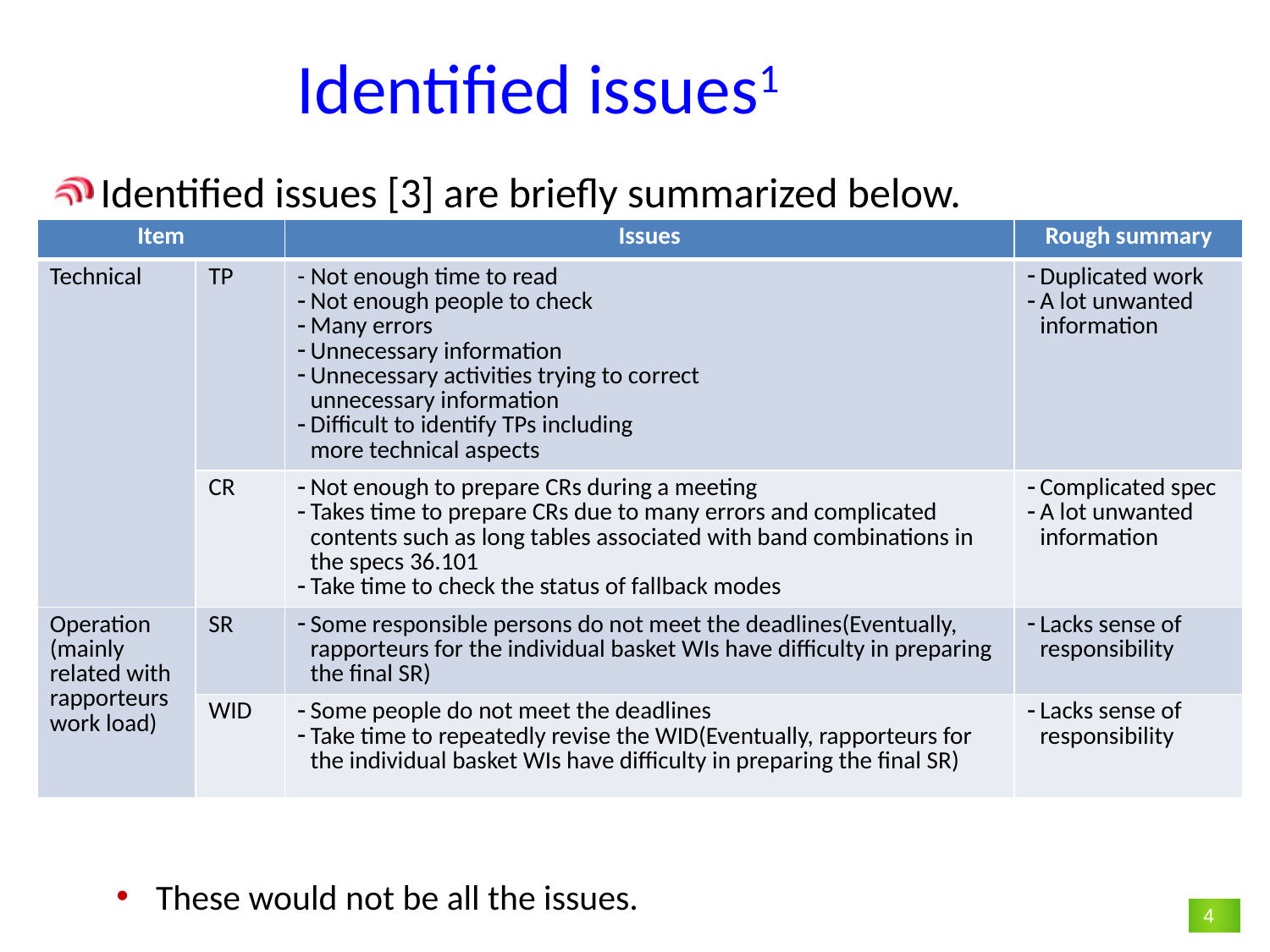

# Identified issues1
Identified issues [3] are briefly summarized below.

These would not be all the issues.

| Item |  | Issues | Rough summary |
| --- | --- | --- | --- |
| Technical | TP | - Not enough time to read Not enough people to check Many errors Unnecessary information Unnecessary activities trying to correct unnecessary information Difficult to identify TPs including more technical aspects | Duplicated work A lot unwanted information |
|  | CR | Not enough to prepare CRs during a meeting Takes time to prepare CRs due to many errors and complicated contents such as long tables associated with band combinations in the specs 36.101 Take time to check the status of fallback modes | Complicated spec A lot unwanted information |
| Operation (mainly related with rapporteurs work load) | SR | Some responsible persons do not meet the deadlines(Eventually, rapporteurs for the individual basket WIs have difficulty in preparing the final SR) | Lacks sense of responsibility |
|  | WID | Some people do not meet the deadlines Take time to repeatedly revise the WID(Eventually, rapporteurs for the individual basket WIs have difficulty in preparing the final SR) | Lacks sense of responsibility |